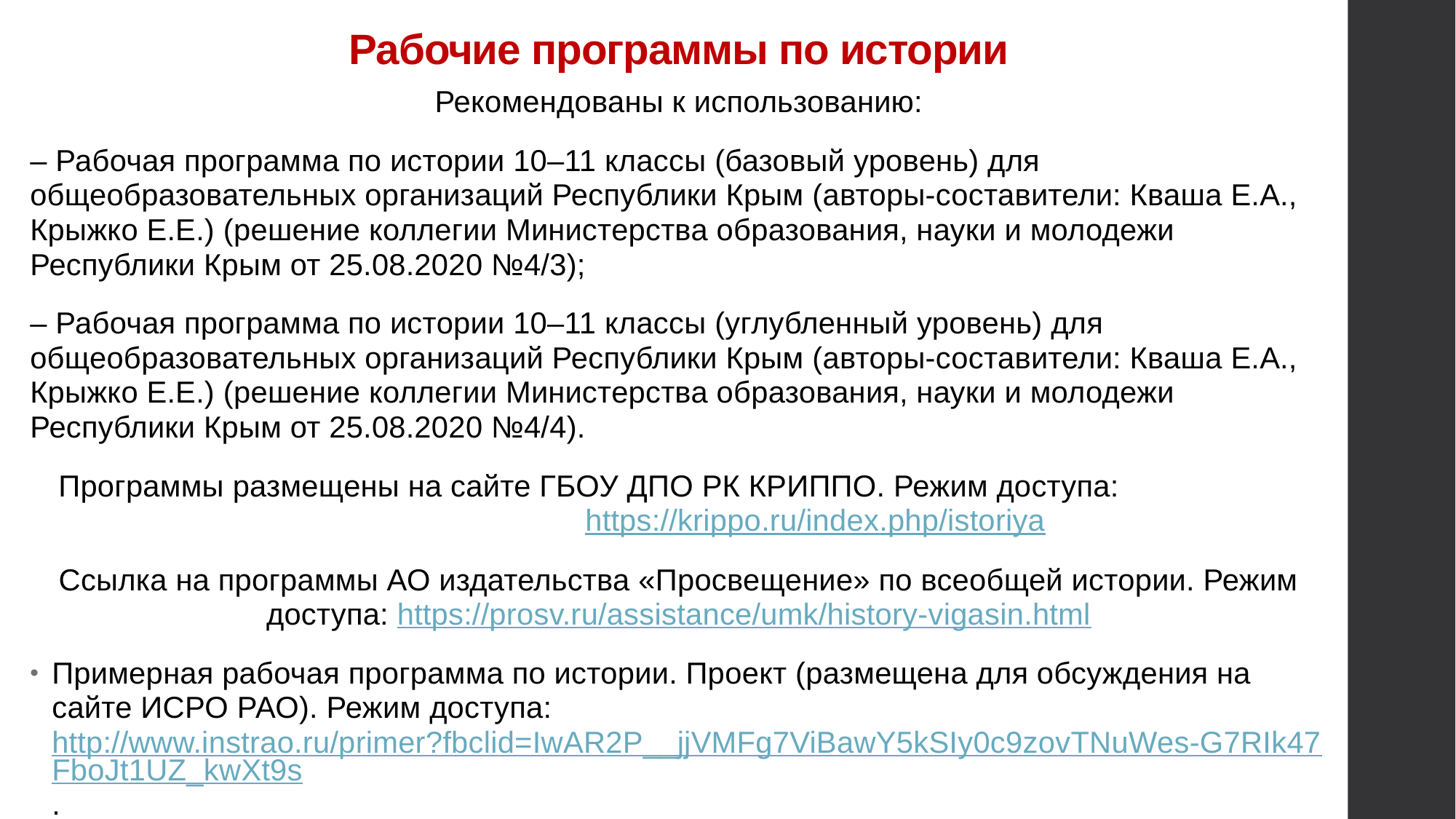

# Рабочие программы по истории
Рекомендованы к использованию:
– Рабочая программа по истории 10–11 классы (базовый уровень) для общеобразовательных организаций Республики Крым (авторы-составители: Кваша Е.А., Крыжко Е.Е.) (решение коллегии Министерства образования, науки и молодежи Республики Крым от 25.08.2020 №4/3);
– Рабочая программа по истории 10–11 классы (углубленный уровень) для общеобразовательных организаций Республики Крым (авторы-составители: Кваша Е.А., Крыжко Е.Е.) (решение коллегии Министерства образования, науки и молодежи Республики Крым от 25.08.2020 №4/4).
   Программы размещены на сайте ГБОУ ДПО РК КРИППО. Режим доступа:                                                          https://krippo.ru/index.php/istoriya
Ссылка на программы АО издательства «Просвещение» по всеобщей истории. Режим доступа: https://prosv.ru/assistance/umk/history-vigasin.html
Примерная рабочая программа по истории. Проект (размещена для обсуждения на сайте ИСРО РАО). Режим доступа: http://www.instrao.ru/primer?fbclid=IwAR2P__jjVMFg7ViBawY5kSIy0c9zovTNuWes-G7RIk47FboJt1UZ_kwXt9s.